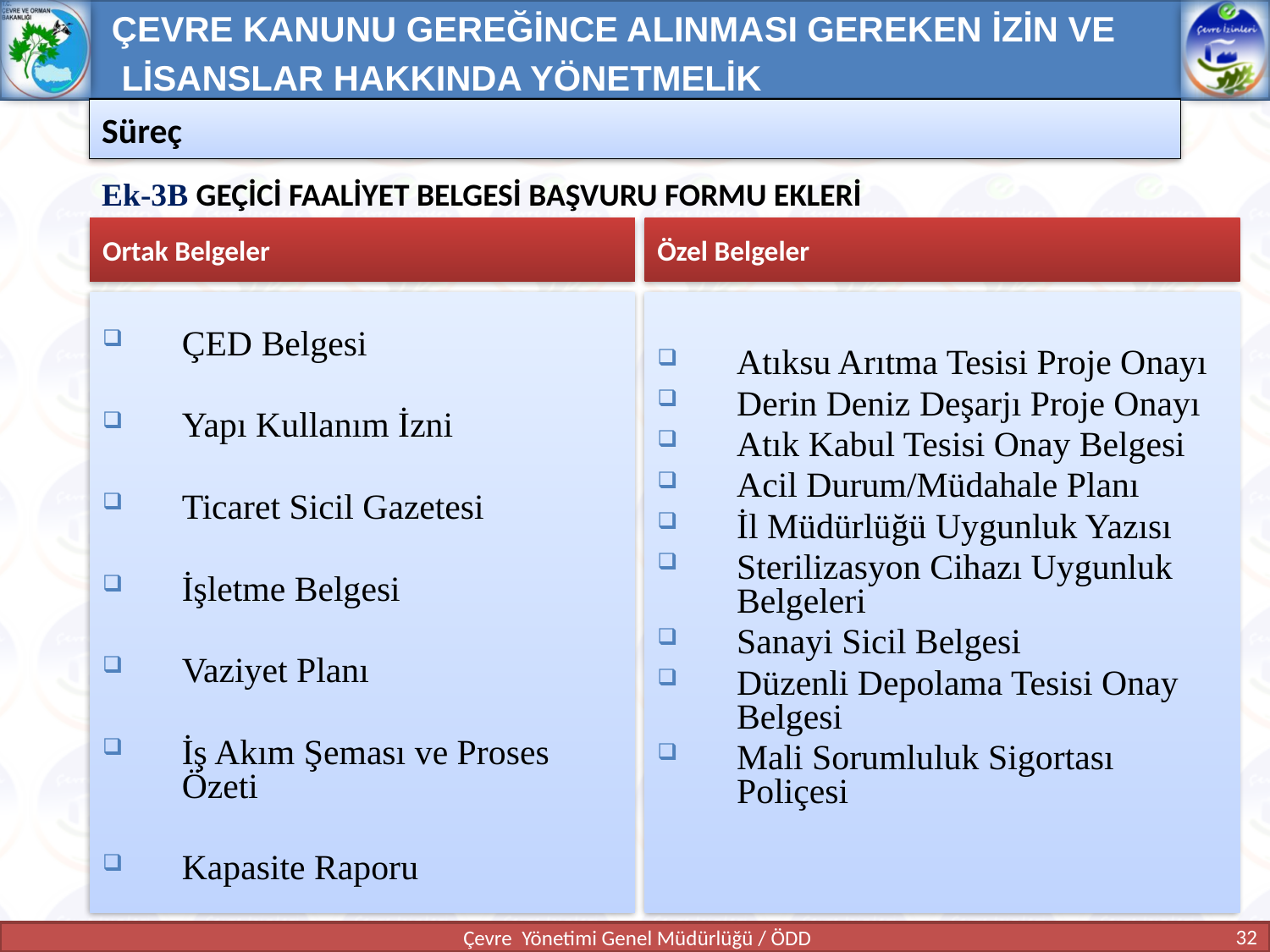

ÇEVRE KANUNU GEREĞİNCE ALINMASI GEREKEN İZİN VE
 LİSANSLAR HAKKINDA YÖNETMELİK
Süreç
Ek-3B GEÇİCİ FAALİYET BELGESİ BAŞVURU FORMU EKLERİ

Ortak Belgeler
Özel Belgeler

ÇED Belgesi

Yapı Kullanım İzni

Ticaret Sicil Gazetesi

İşletme Belgesi

Vaziyet Planı

İş Akım Şeması ve Proses Özeti

Kapasite Raporu

Atıksu Arıtma Tesisi Proje Onayı
Derin Deniz Deşarjı Proje Onayı
Atık Kabul Tesisi Onay Belgesi
Acil Durum/Müdahale Planı
İl Müdürlüğü Uygunluk Yazısı
Sterilizasyon Cihazı Uygunluk Belgeleri
Sanayi Sicil Belgesi
Düzenli Depolama Tesisi Onay Belgesi
Mali Sorumluluk Sigortası Poliçesi
32
Çevre  Yönetimi Genel Müdürlüğü / ÖDD